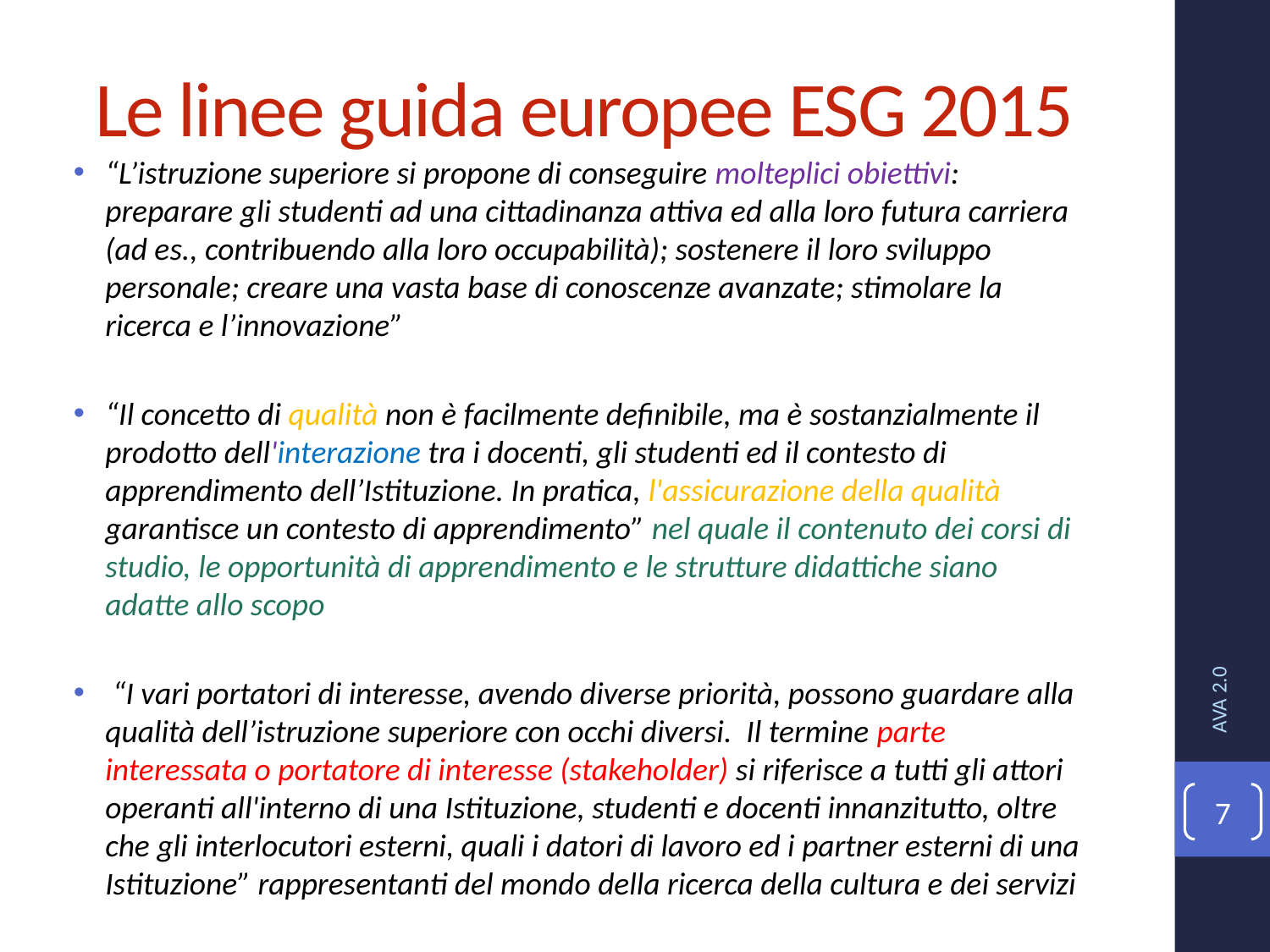

# Le linee guida europee ESG 2015
“L’istruzione superiore si propone di conseguire molteplici obiettivi: preparare gli studenti ad una cittadinanza attiva ed alla loro futura carriera (ad es., contribuendo alla loro occupabilità); sostenere il loro sviluppo personale; creare una vasta base di conoscenze avanzate; stimolare la ricerca e l’innovazione”

“Il concetto di qualità non è facilmente definibile, ma è sostanzialmente il prodotto dell'interazione tra i docenti, gli studenti ed il contesto di apprendimento dell’Istituzione. In pratica, l'assicurazione della qualità garantisce un contesto di apprendimento” nel quale il contenuto dei corsi di studio, le opportunità di apprendimento e le strutture didattiche siano adatte allo scopo

 “I vari portatori di interesse, avendo diverse priorità, possono guardare alla qualità dell’istruzione superiore con occhi diversi.  Il termine parte interessata o portatore di interesse (stakeholder) si riferisce a tutti gli attori operanti all'interno di una Istituzione, studenti e docenti innanzitutto, oltre che gli interlocutori esterni, quali i datori di lavoro ed i partner esterni di una Istituzione” rappresentanti del mondo della ricerca della cultura e dei servizi
AVA 2.0
7